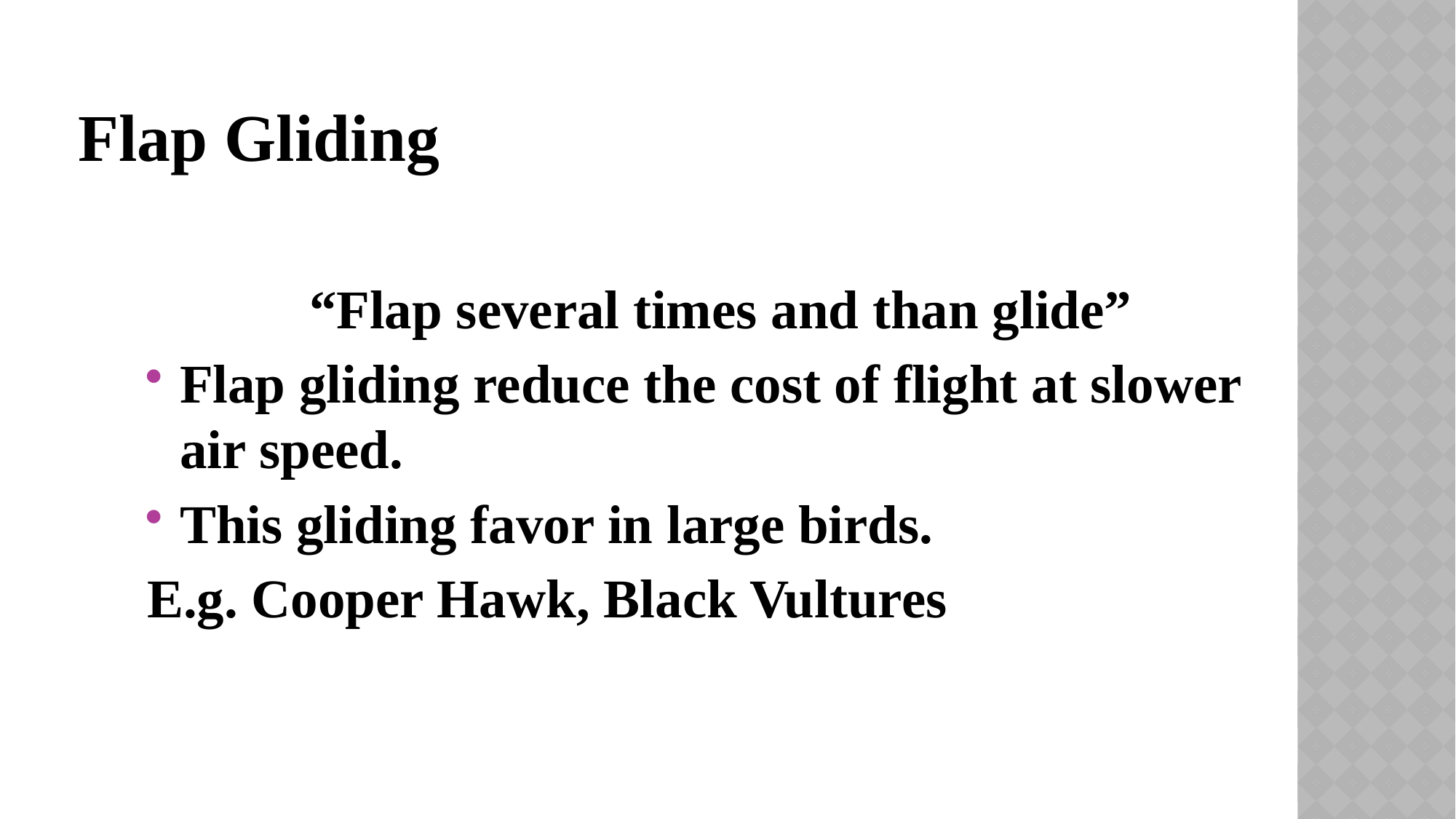

# Flap Gliding
“Flap several times and than glide”
Flap gliding reduce the cost of flight at slower air speed.
This gliding favor in large birds.
E.g. Cooper Hawk, Black Vultures